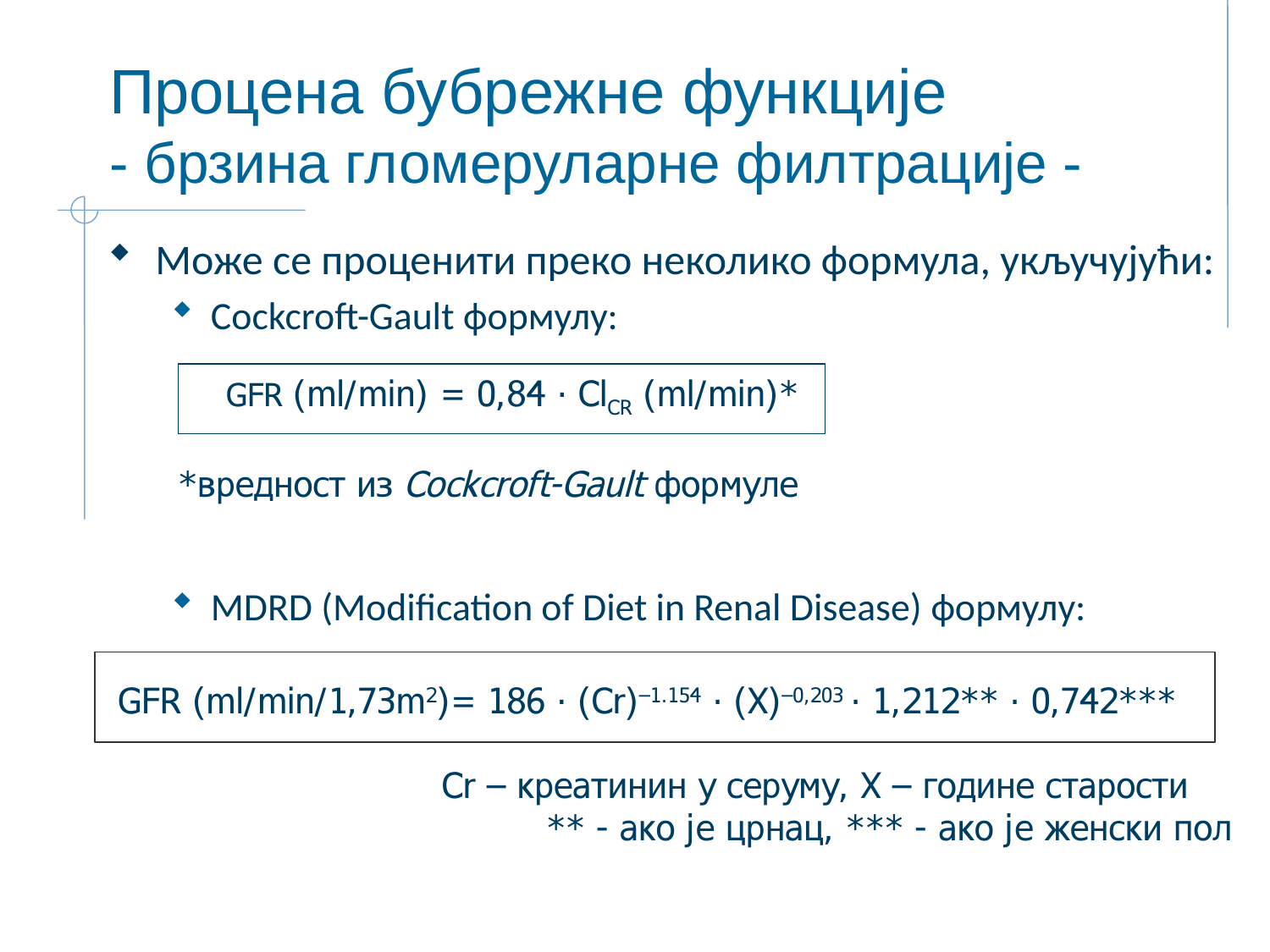

# Процена бубрежне функције - брзина гломеруларне филтрације -
Може се проценити преко неколико формула, укључујући:
Cockcroft-Gault формулу:

MDRD (Modification of Diet in Renal Disease) формулу:

GFR (ml/min) = 0,84 ∙ ClCR (ml/min)*

*вредност из Cockcroft-Gault формуле

GFR (ml/min/1,73m2)= 186 ∙ (Cr)–1.154 ∙ (X)–0,203 ∙ 1,212** ∙ 0,742***

Cr – креатинин у серуму, X – године старости
** - ако је црнац, *** - ако је женски пол